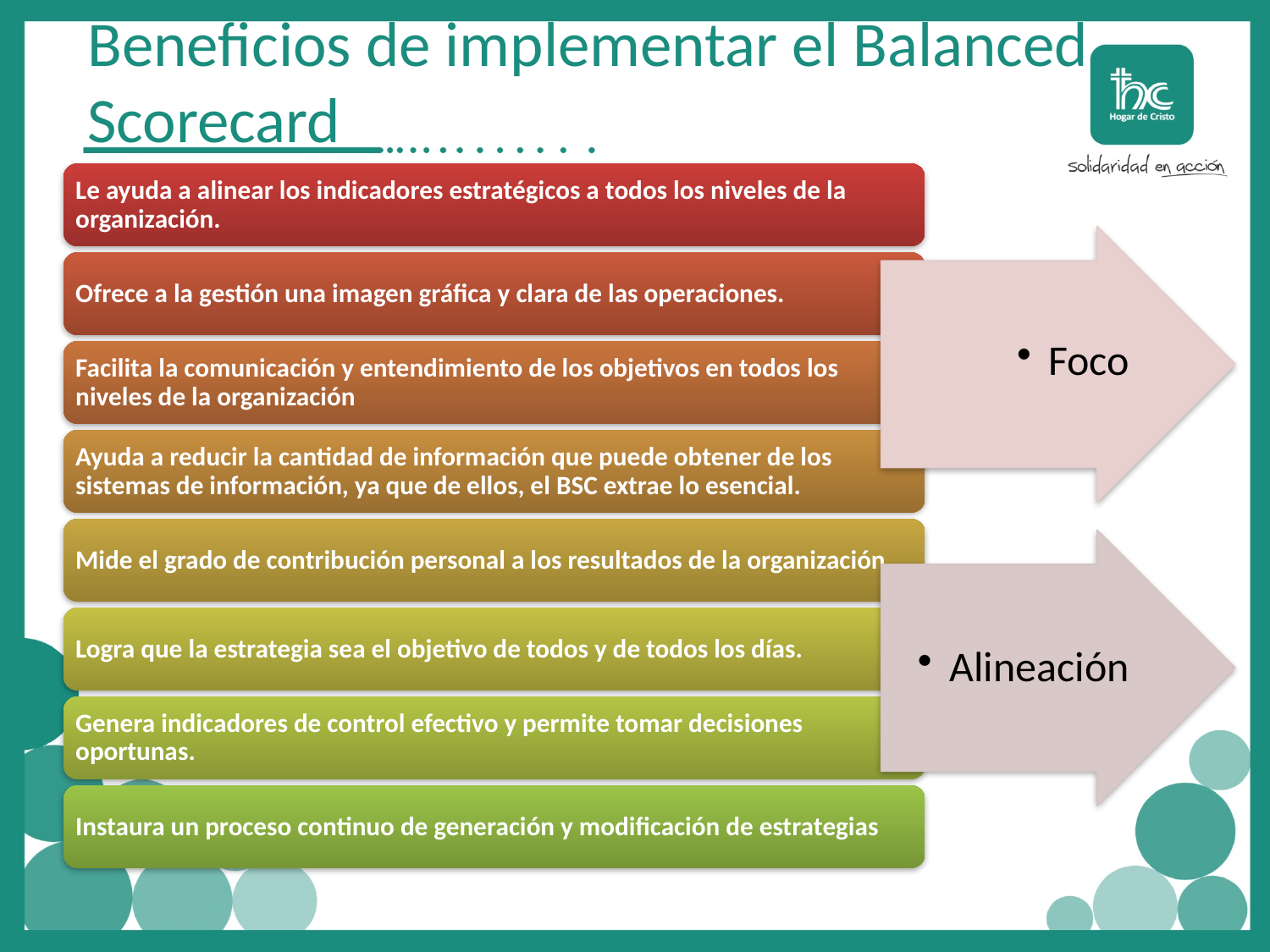

# Beneficios de implementar el Balanced Scorecard
Le ayuda a alinear los indicadores estratégicos a todos los niveles de la organización.
Ofrece a la gestión una imagen gráfica y clara de las operaciones.
Facilita la comunicación y entendimiento de los objetivos en todos los niveles de la organización
Ayuda a reducir la cantidad de información que puede obtener de los sistemas de información, ya que de ellos, el BSC extrae lo esencial.
Mide el grado de contribución personal a los resultados de la organización.
Logra que la estrategia sea el objetivo de todos y de todos los días.
Genera indicadores de control efectivo y permite tomar decisiones oportunas.
Instaura un proceso continuo de generación y modificación de estrategias

Foco

Alineación